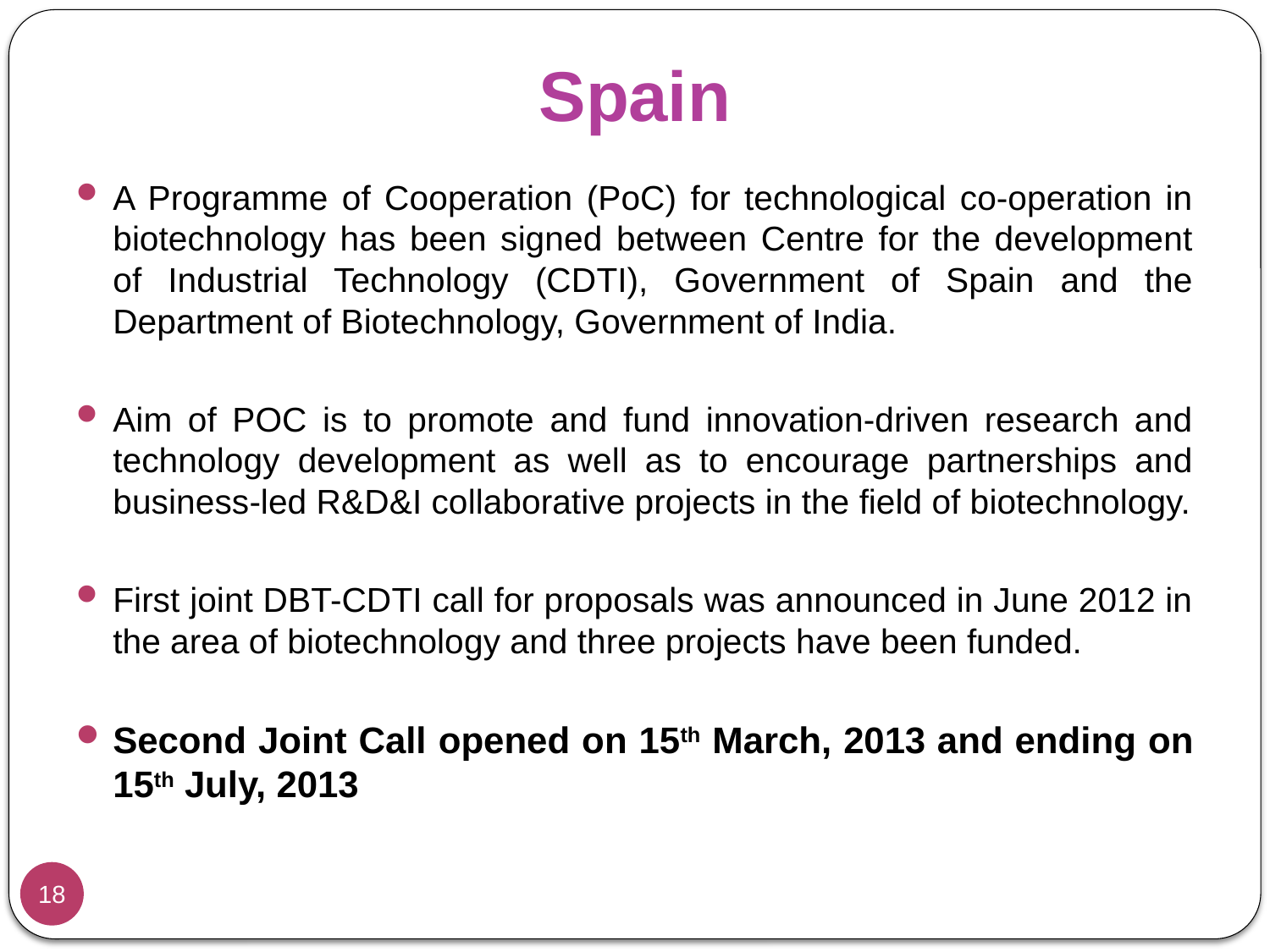

# Spain
A Programme of Cooperation (PoC) for technological co-operation in biotechnology has been signed between Centre for the development of Industrial Technology (CDTI), Government of Spain and the Department of Biotechnology, Government of India.

Aim of POC is to promote and fund innovation-driven research and technology development as well as to encourage partnerships and business-led R&D&I collaborative projects in the field of biotechnology.

First joint DBT-CDTI call for proposals was announced in June 2012 in the area of biotechnology and three projects have been funded.

Second Joint Call opened on 15th March, 2013 and ending on 15th July, 2013

18